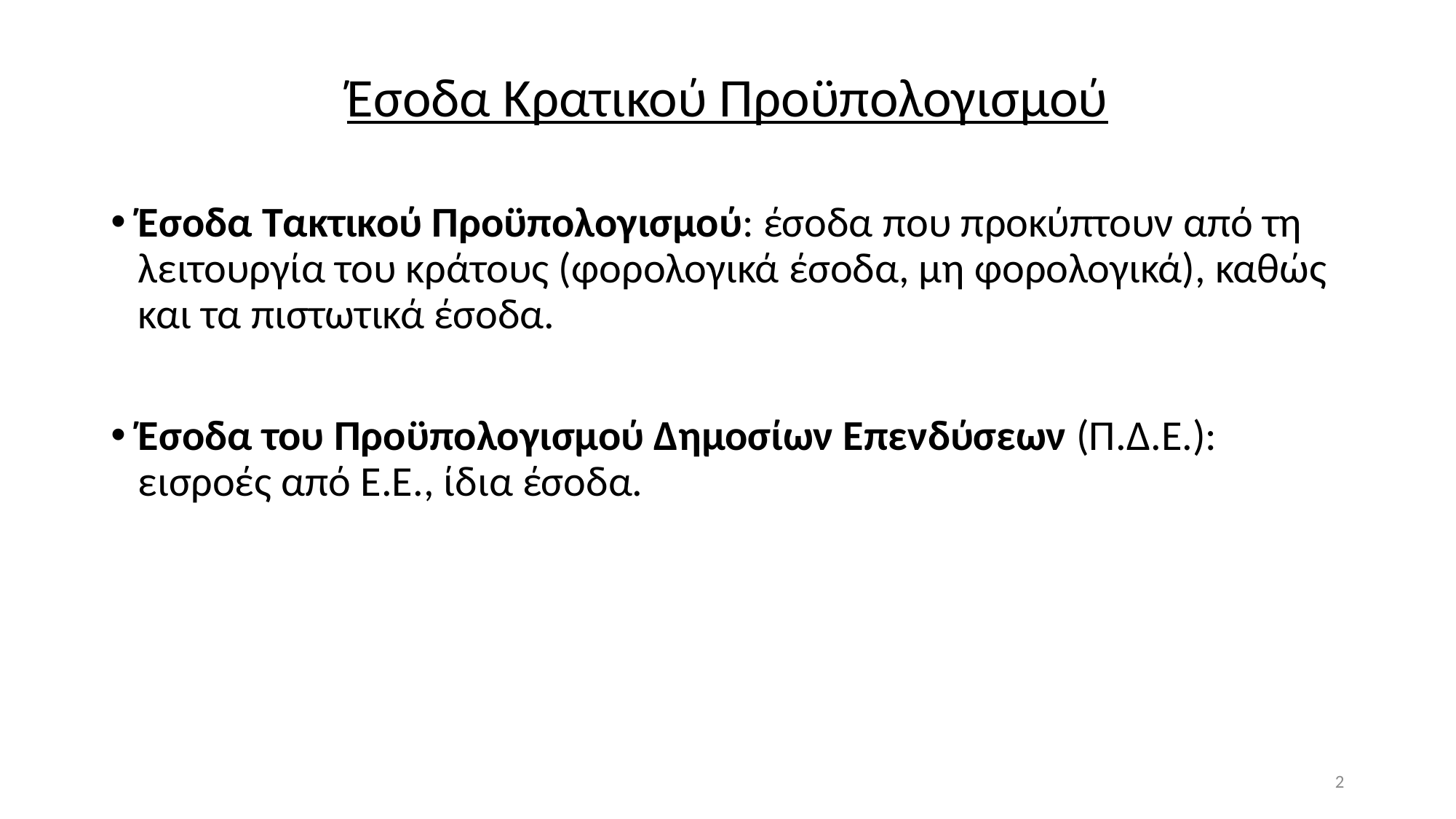

# Έσοδα Κρατικού Προϋπολογισμού
Έσοδα Τακτικού Προϋπολογισμού: έσοδα που προκύπτουν από τη λειτουργία του κράτους (φορολογικά έσοδα, μη φορολογικά), καθώς και τα πιστωτικά έσοδα.

Έσοδα του Προϋπολογισμού Δημοσίων Επενδύσεων (Π.Δ.Ε.): εισροές από Ε.Ε., ίδια έσοδα.

2